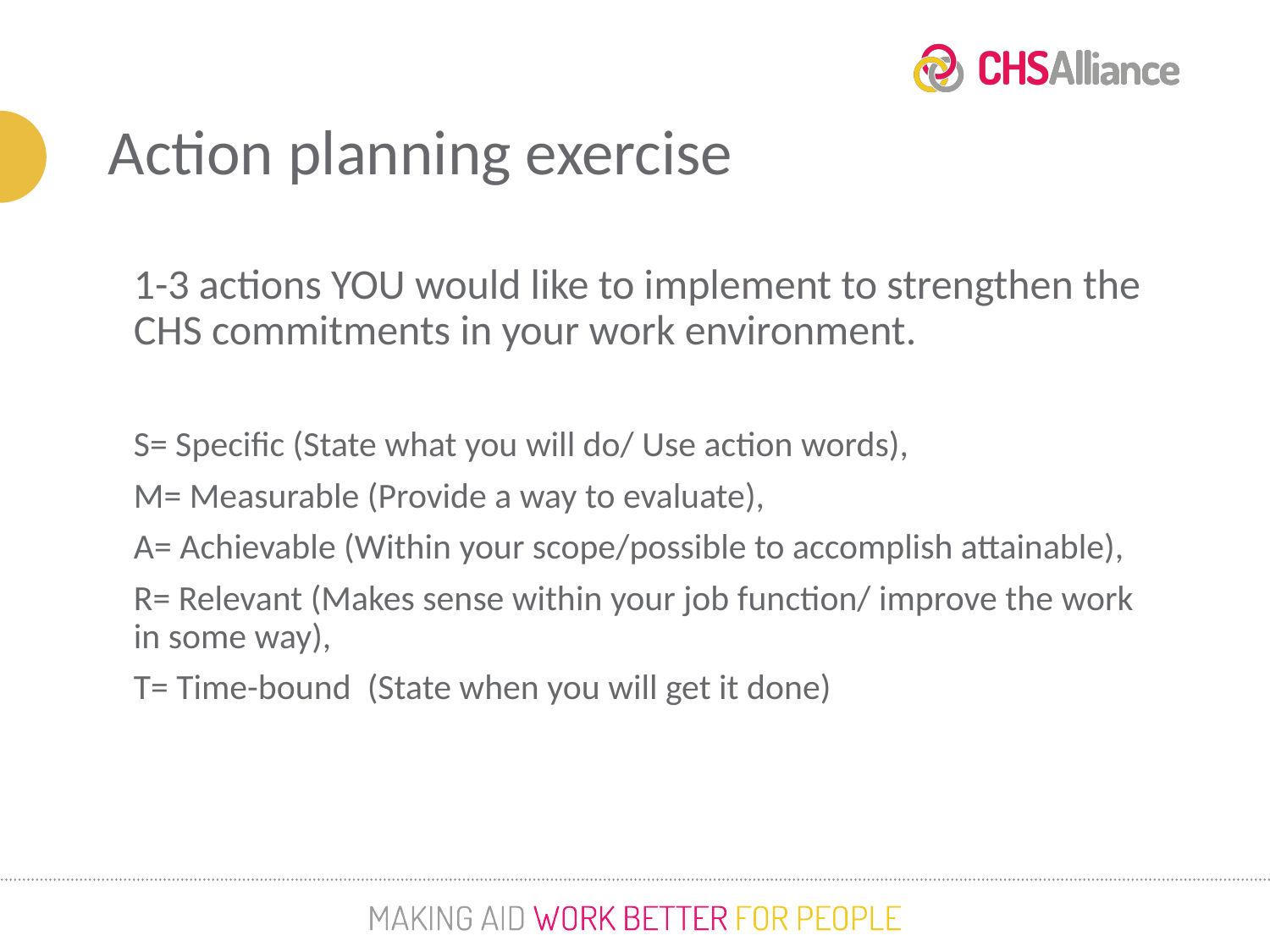

Action planning exercise

1-3 actions YOU would like to implement to strengthen the CHS commitments in your work environment.

S= Specific (State what you will do/ Use action words),
M= Measurable (Provide a way to evaluate),
A= Achievable (Within your scope/possible to accomplish attainable),
R= Relevant (Makes sense within your job function/ improve the work in some way),
T= Time-bound  (State when you will get it done)